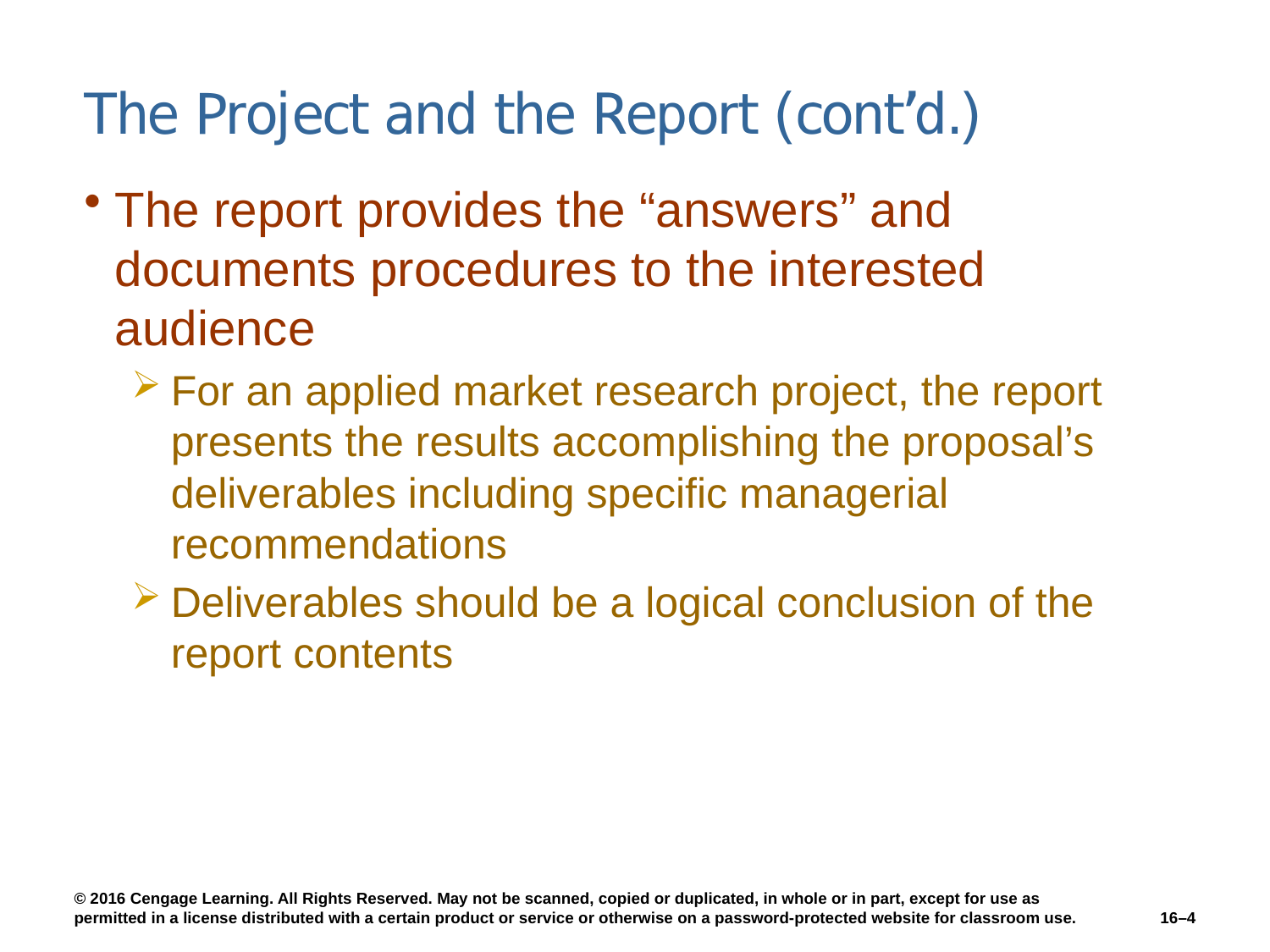

# The Project and the Report (cont’d.)
The report provides the “answers” and documents procedures to the interested audience
For an applied market research project, the report presents the results accomplishing the proposal’s deliverables including specific managerial recommendations
Deliverables should be a logical conclusion of the report contents

16–4
© 2016 Cengage Learning. All Rights Reserved. May not be scanned, copied or duplicated, in whole or in part, except for use as permitted in a license distributed with a certain product or service or otherwise on a password-protected website for classroom use.